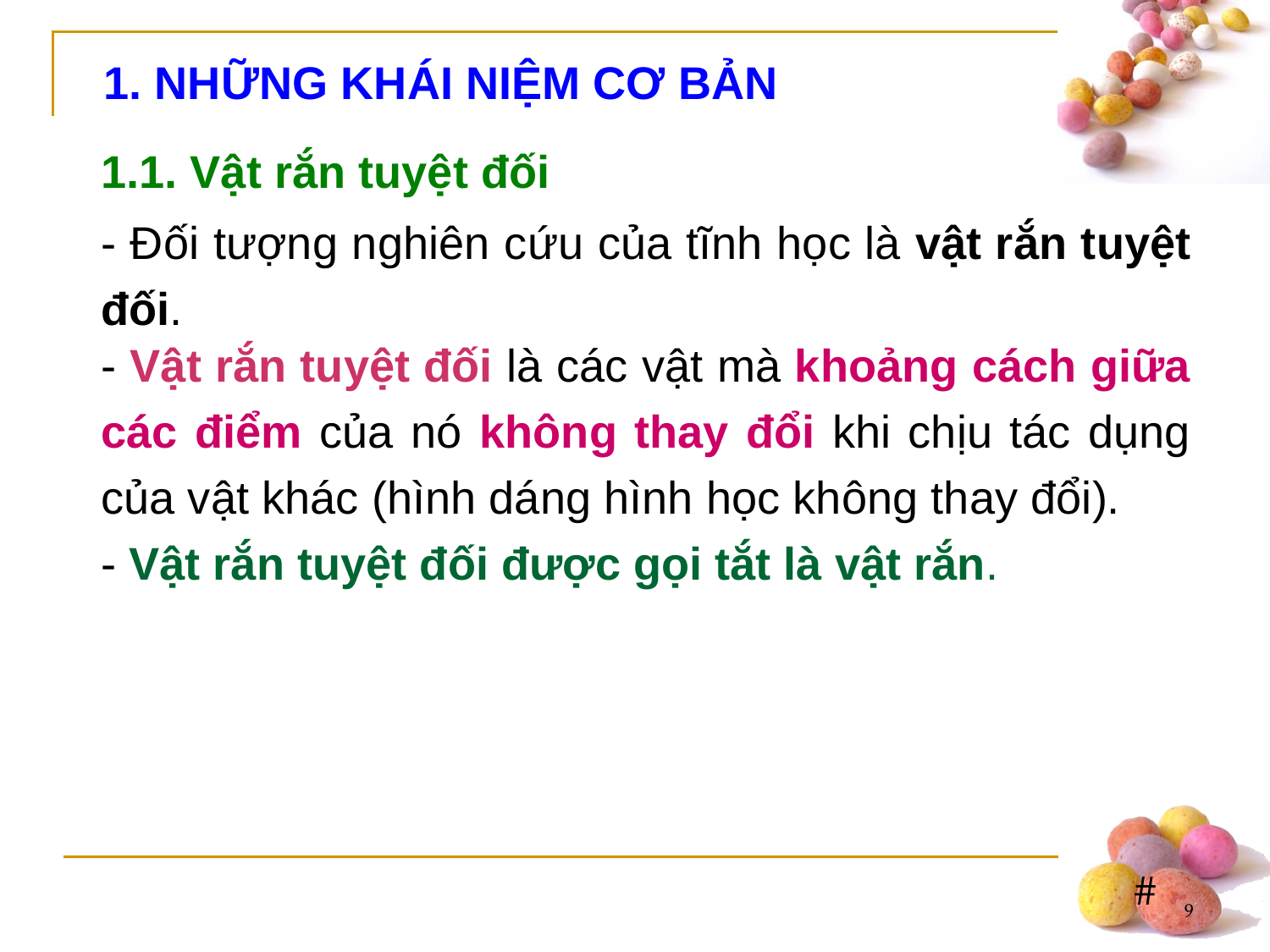

1. NHỮNG KHÁI NIỆM CƠ BẢN
1.1. Vật rắn tuyệt đối
- Đối tượng nghiên cứu của tĩnh học là vật rắn tuyệt đối.
- Vật rắn tuyệt đối là các vật mà khoảng cách giữa các điểm của nó không thay đổi khi chịu tác dụng của vật khác (hình dáng hình học không thay đổi).
- Vật rắn tuyệt đối được gọi tắt là vật rắn.
9